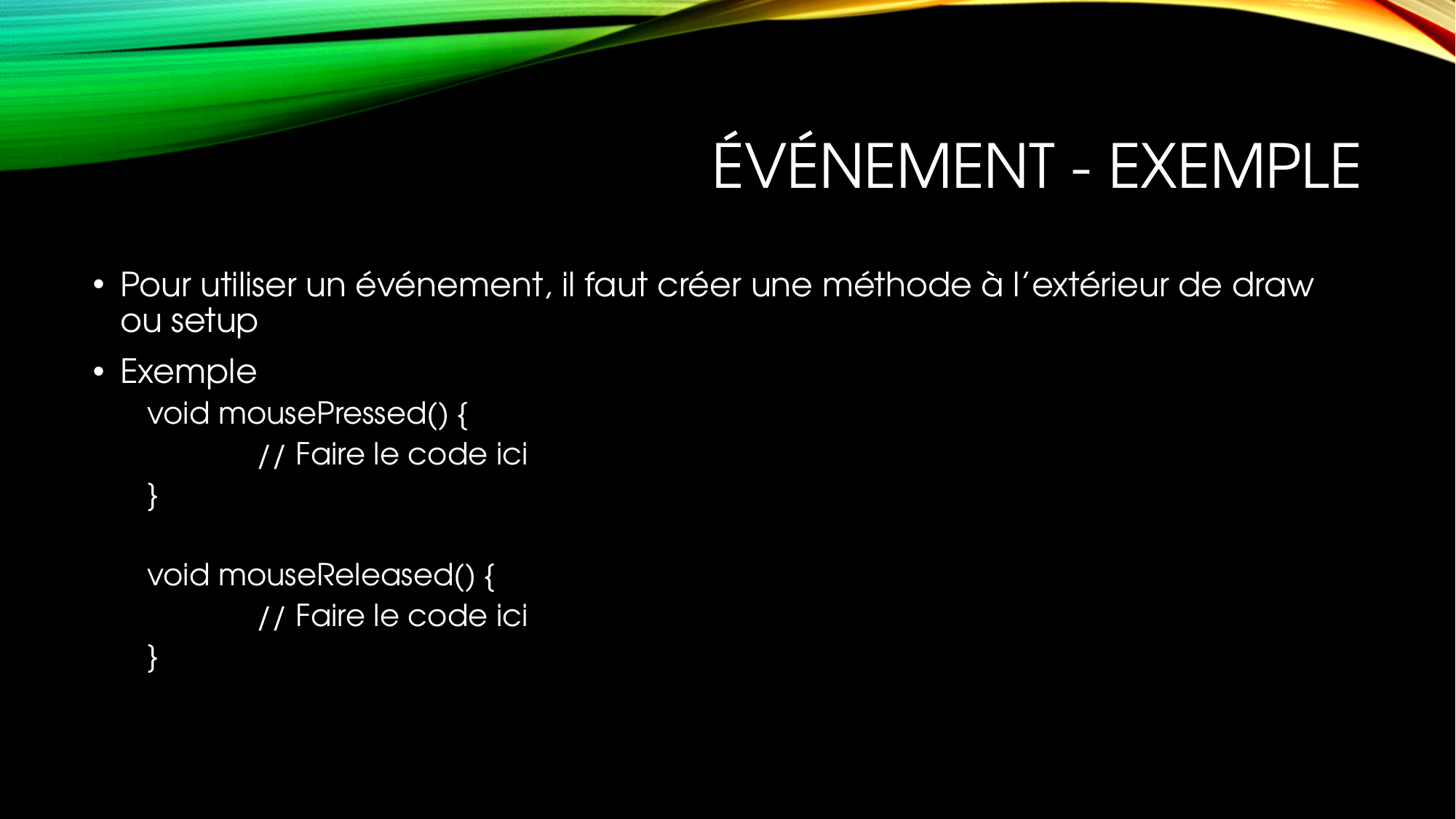

# Événement - Exemple
Pour utiliser un événement, il faut créer une méthode à l’extérieur de draw ou setup
Exemple
void mousePressed() {
	// Faire le code ici
}

void mouseReleased() {
	// Faire le code ici
}